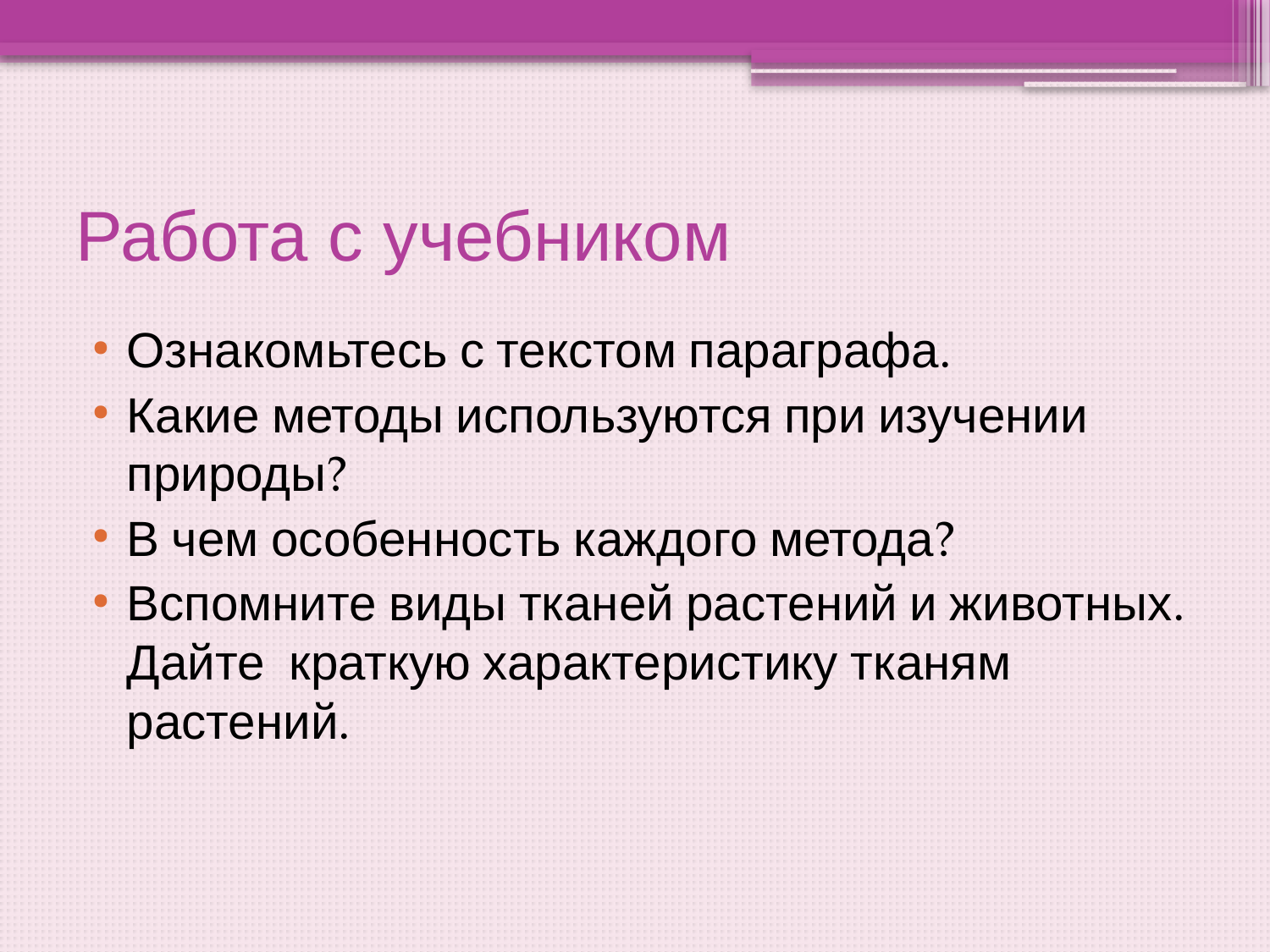

# Работа с учебником
Ознакомьтесь с текстом параграфа.
Какие методы используются при изучении природы?
В чем особенность каждого метода?
Вспомните виды тканей растений и животных. Дайте  краткую характеристику тканям растений.